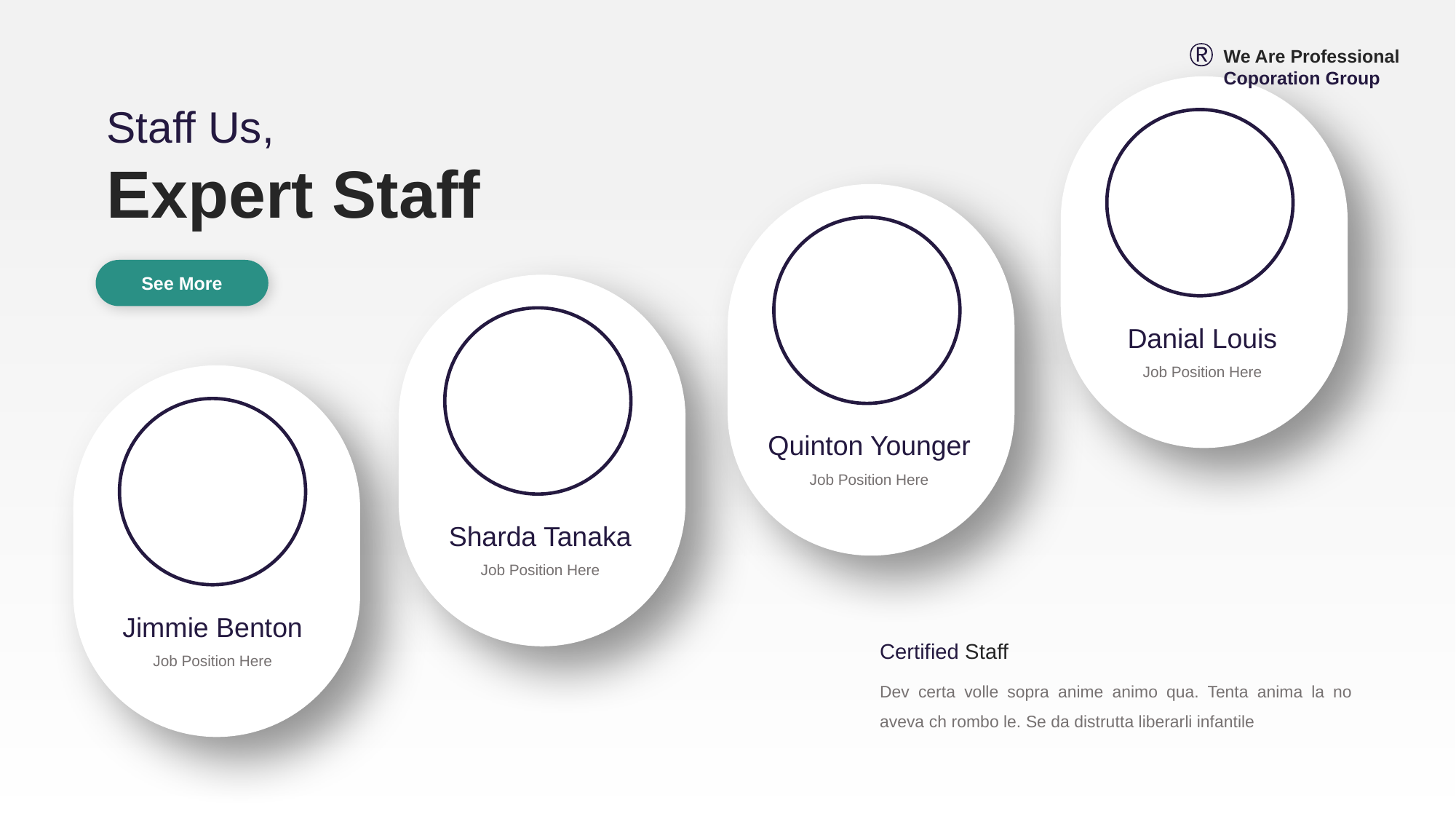

We Are Professional Coporation Group

Staff Us,

Expert Staff

See More
Danial Louis

Job Position Here

Quinton Younger
Job Position Here
Sharda Tanaka
Job Position Here
Jimmie Benton
Certified Staff
Job Position Here
Dev certa volle sopra anime animo qua. Tenta anima la no aveva ch rombo le. Se da distrutta liberarli infantile